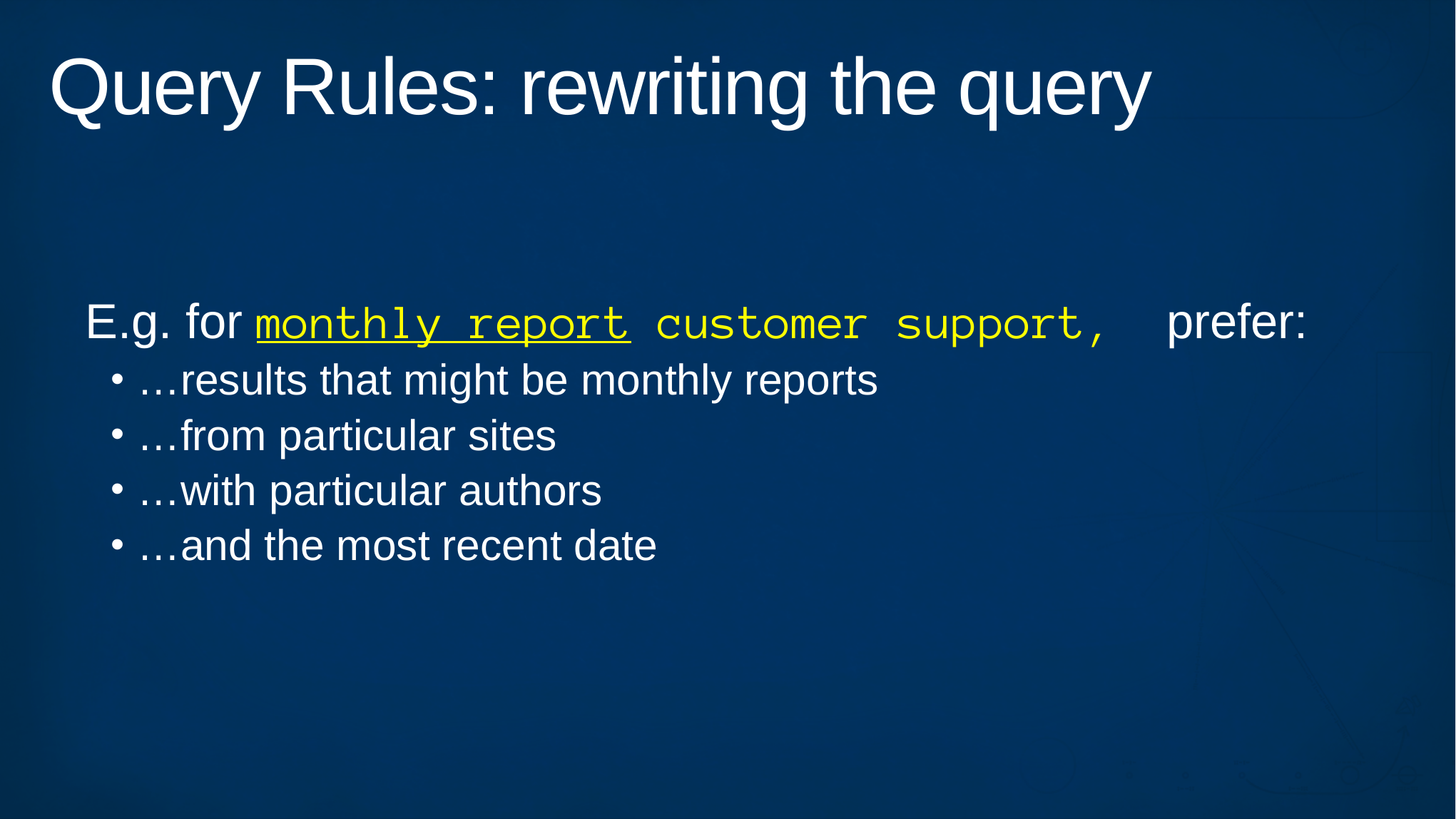

# Query Rules: rewriting the query

E.g. for monthly report customer support,  prefer:
…results that might be monthly reports
…from particular sites
…with particular authors
…and the most recent date